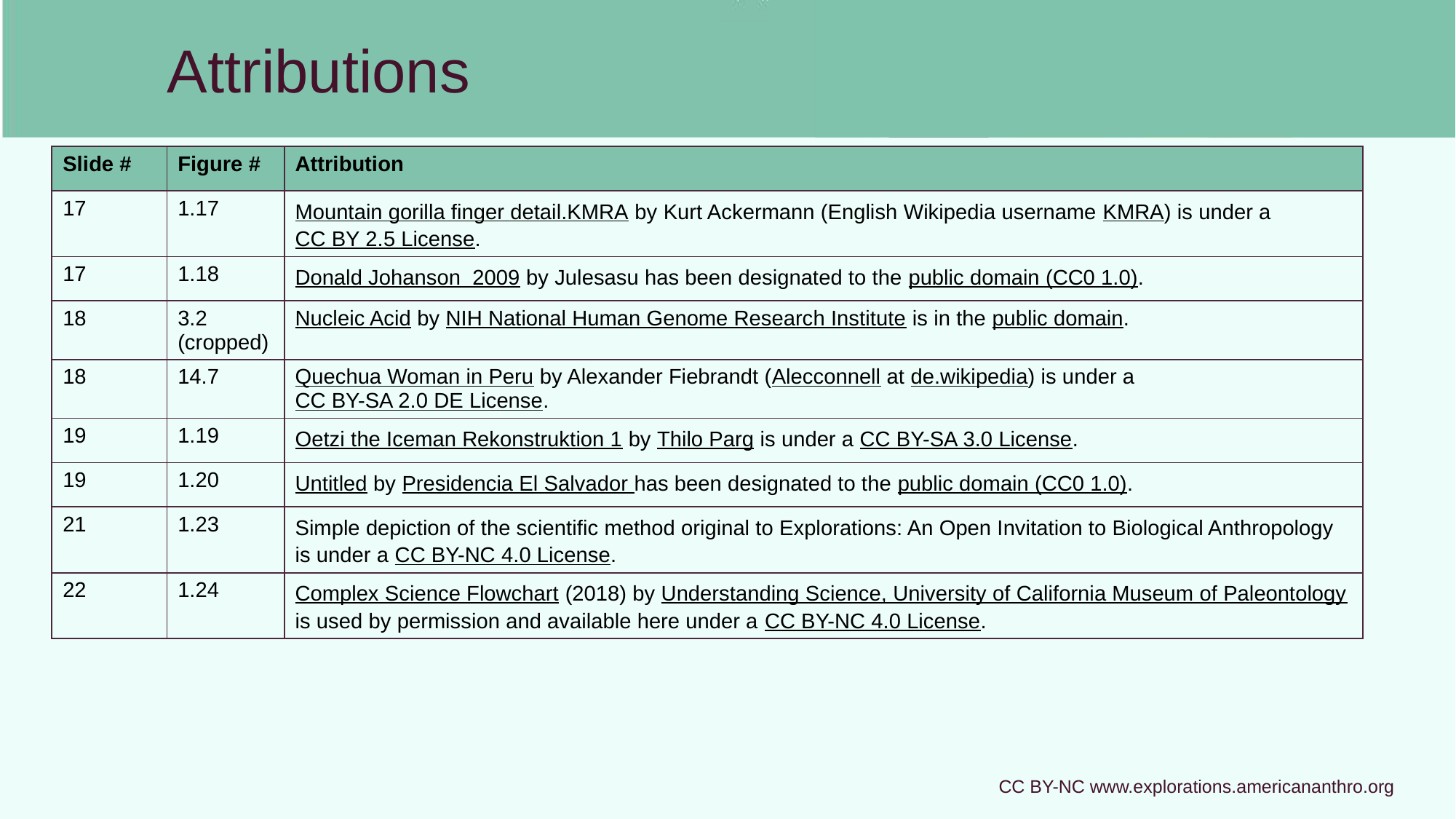

# Attributions
| Slide # | Figure # | Attribution |
| --- | --- | --- |
| 17 | 1.17 | Mountain gorilla finger detail.KMRA by Kurt Ackermann (English Wikipedia username KMRA) is under a CC BY 2.5 License. |
| 17 | 1.18 | Donald Johanson 2009 by Julesasu has been designated to the public domain (CC0 1.0). |
| 18 | 3.2 (cropped) | Nucleic Acid by NIH National Human Genome Research Institute is in the public domain. |
| 18 | 14.7 | Quechua Woman in Peru by Alexander Fiebrandt (Alecconnell at de.wikipedia) is under a CC BY-SA 2.0 DE License. |
| 19 | 1.19 | Oetzi the Iceman Rekonstruktion 1 by Thilo Parg is under a CC BY-SA 3.0 License. |
| 19 | 1.20 | Untitled by Presidencia El Salvador has been designated to the public domain (CC0 1.0). |
| 21 | 1.23 | Simple depiction of the scientific method original to Explorations: An Open Invitation to Biological Anthropology is under a CC BY-NC 4.0 License. |
| 22 | 1.24 | Complex Science Flowchart (2018) by Understanding Science, University of California Museum of Paleontology is used by permission and available here under a CC BY-NC 4.0 License. |